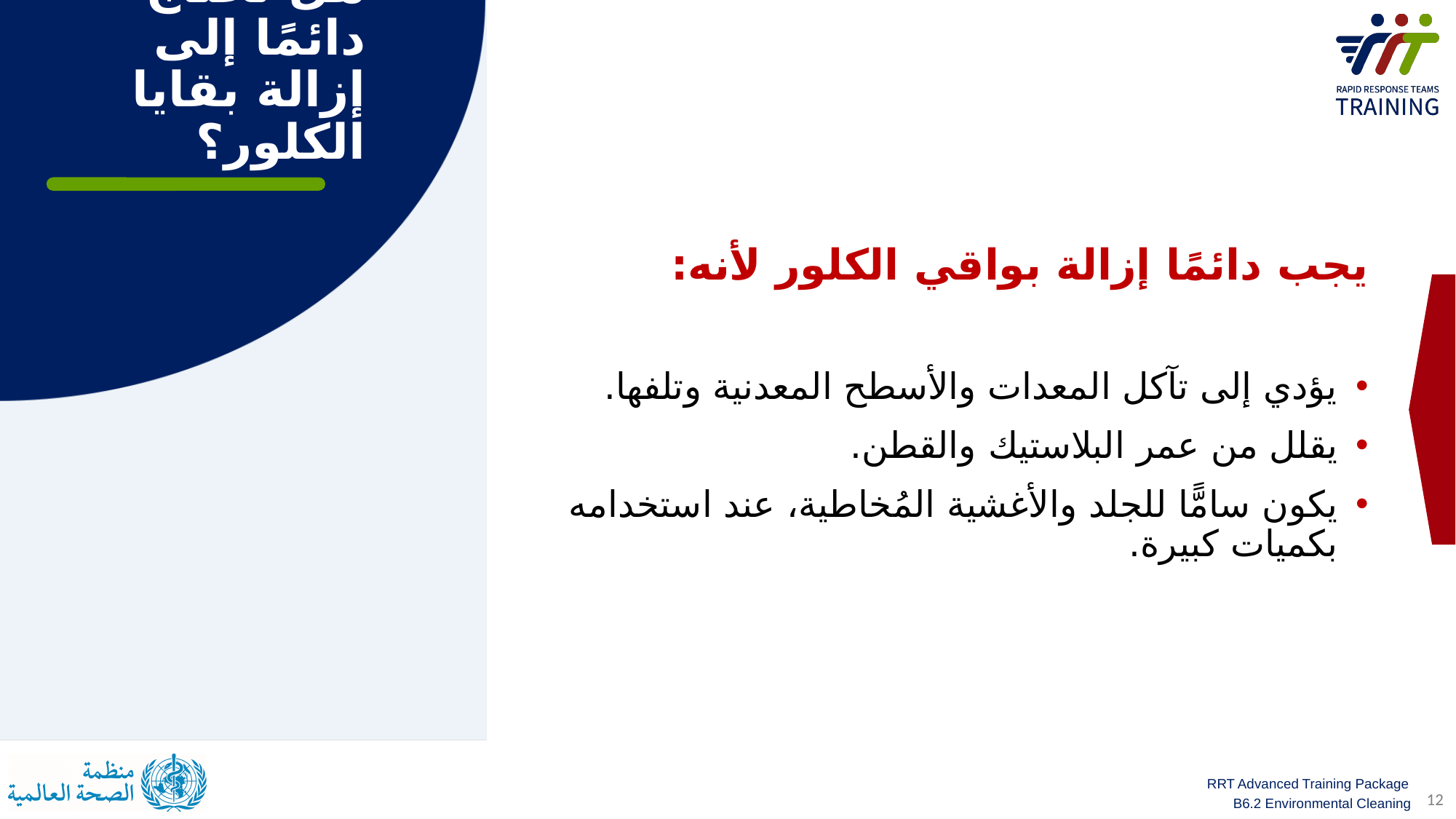

هل نحتاج دائمًا إلى إزالة بقايا الكلور؟
يجب دائمًا إزالة بواقي الكلور لأنه:

يؤدي إلى تآكل المعدات والأسطح المعدنية وتلفها.
يقلل من عمر البلاستيك والقطن.
يكون سامًّا للجلد والأغشية المُخاطية، عند استخدامه بكميات كبيرة.